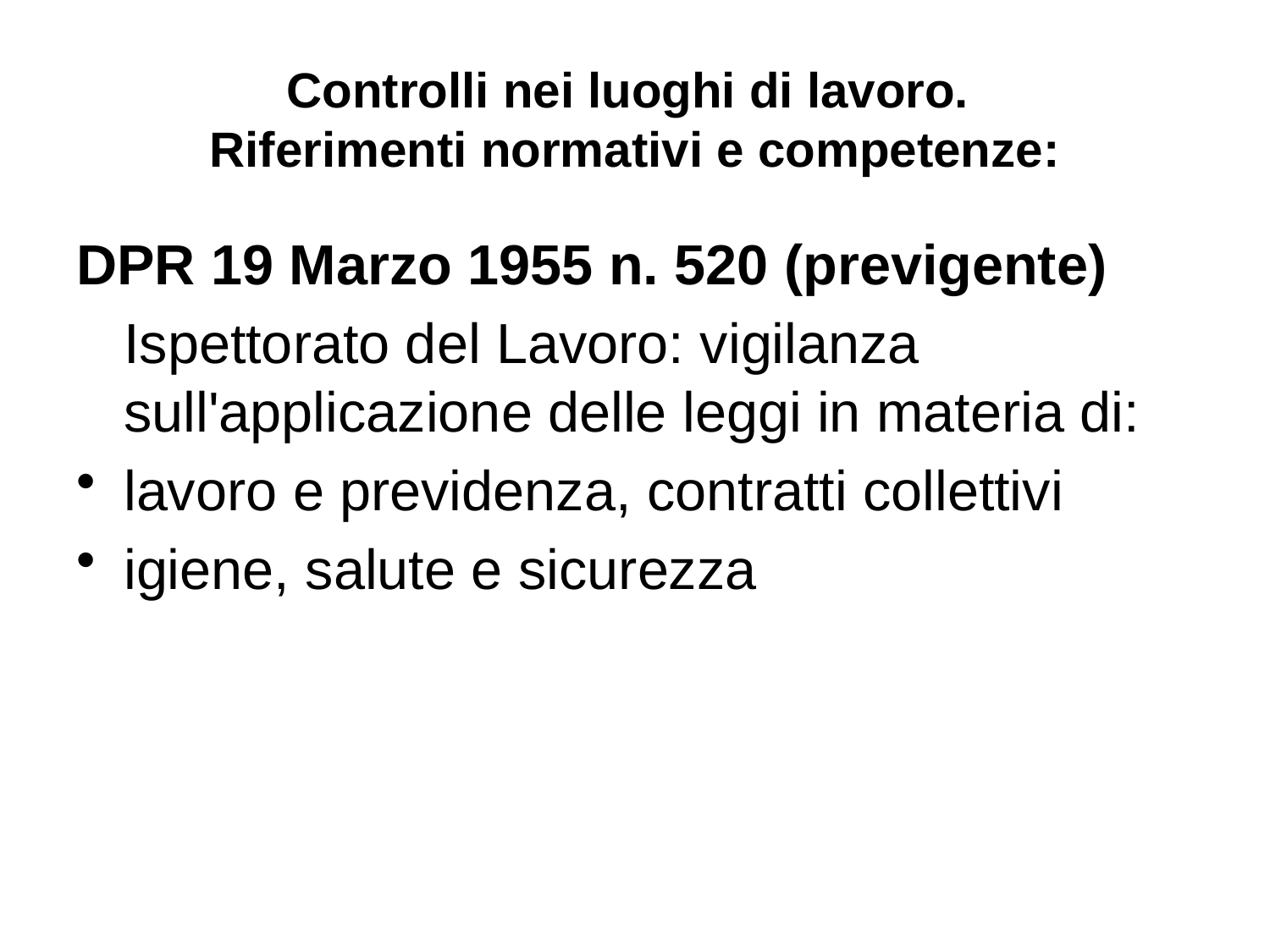

# Controlli nei luoghi di lavoro. Riferimenti normativi e competenze:
DPR 19 Marzo 1955 n. 520 (previgente)
	Ispettorato del Lavoro: vigilanza sull'applicazione delle leggi in materia di:
lavoro e previdenza, contratti collettivi
igiene, salute e sicurezza